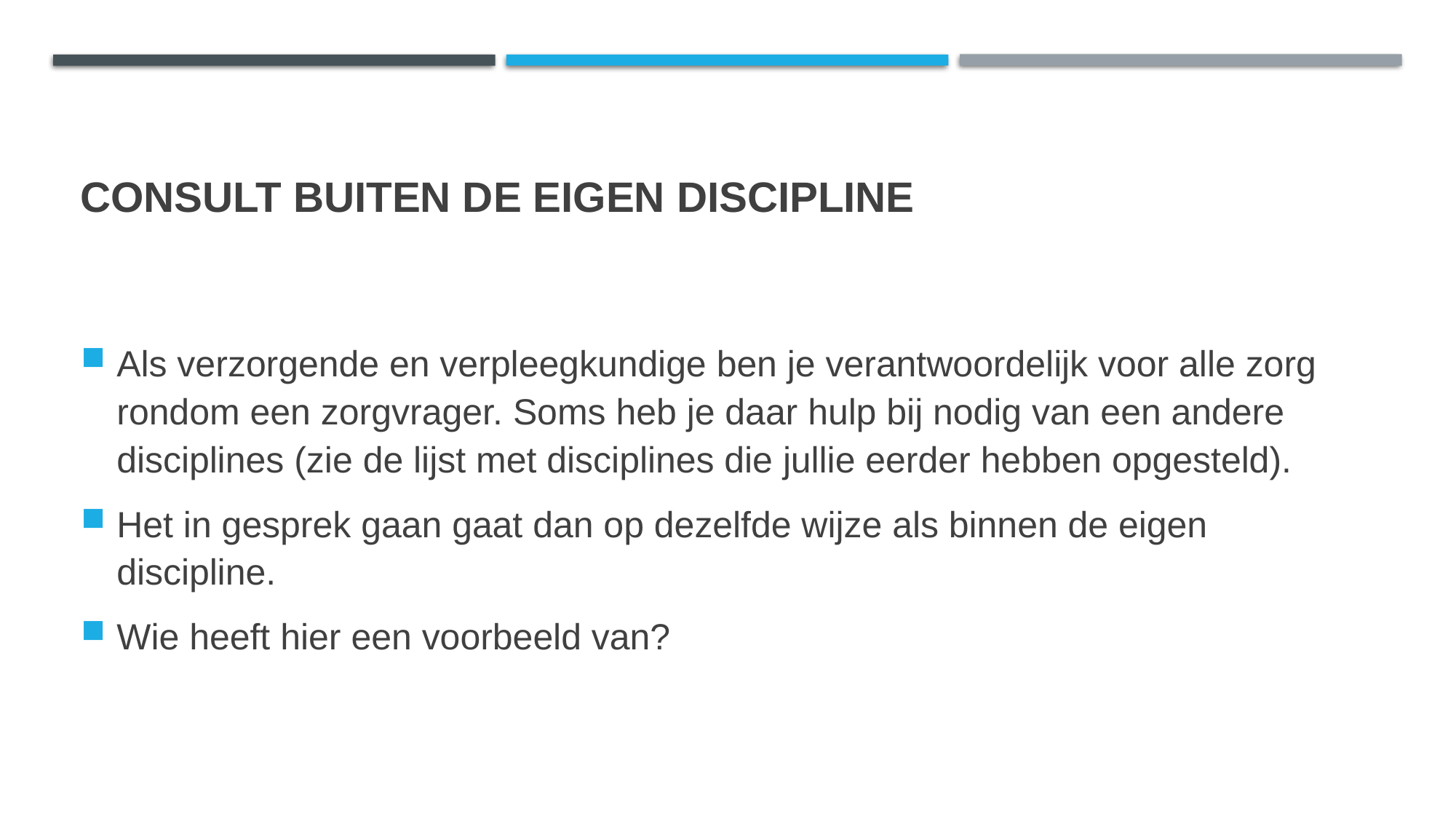

# Consult buiten de eigen discipline
Als verzorgende en verpleegkundige ben je verantwoordelijk voor alle zorg rondom een zorgvrager. Soms heb je daar hulp bij nodig van een andere disciplines (zie de lijst met disciplines die jullie eerder hebben opgesteld).
Het in gesprek gaan gaat dan op dezelfde wijze als binnen de eigen discipline.
Wie heeft hier een voorbeeld van?